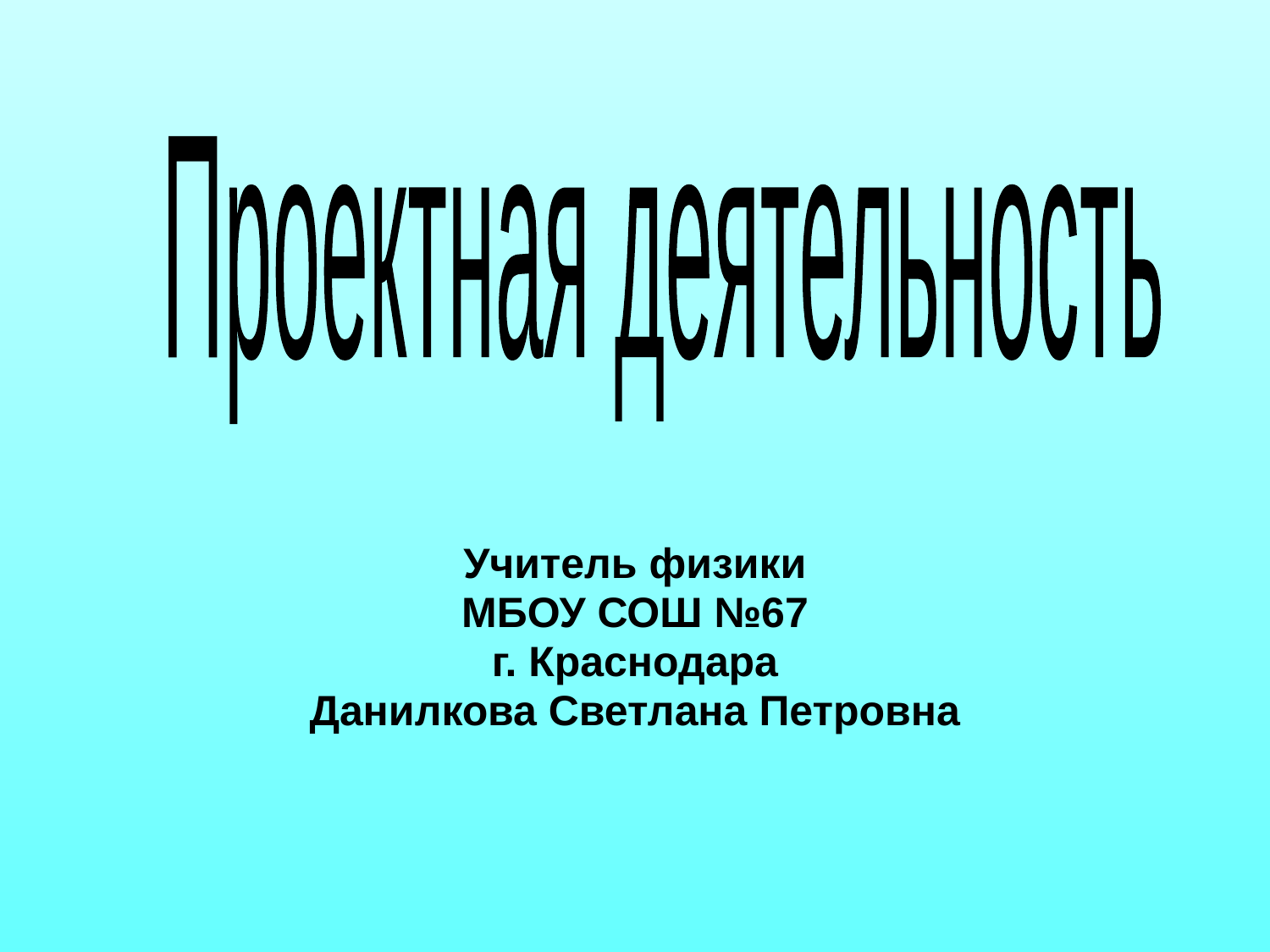

Проектная деятельность
Учитель физики
МБОУ СОШ №67
г. Краснодара
Данилкова Светлана Петровна